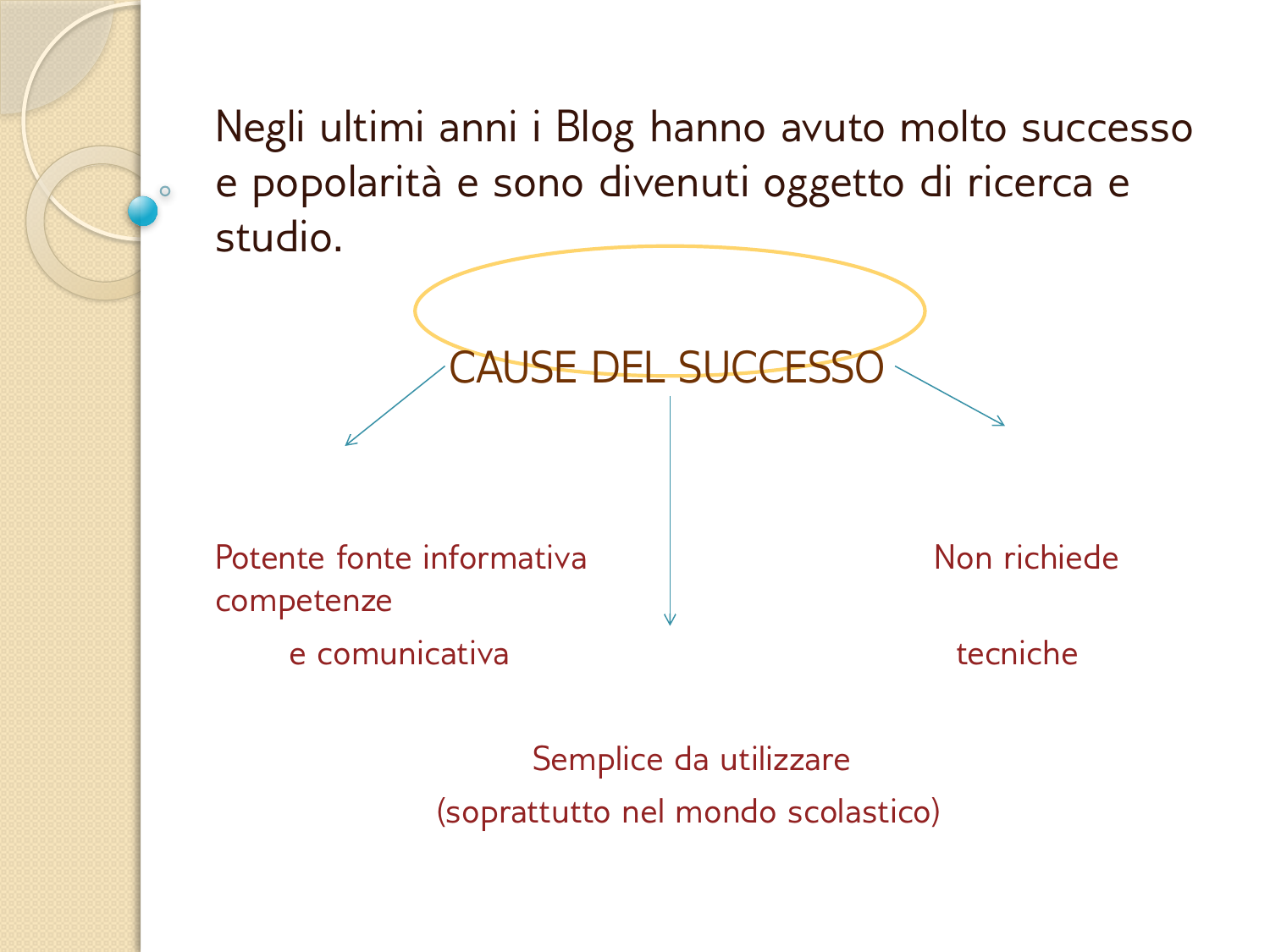

Negli ultimi anni i Blog hanno avuto molto successo e popolarità e sono divenuti oggetto di ricerca e studio.

                 CAUSE DEL SUCCESSO

Potente fonte informativa 		        Non richiede competenze
       e comunicativa			          tecniche

		      Semplice da utilizzare
	         (soprattutto nel mondo scolastico)